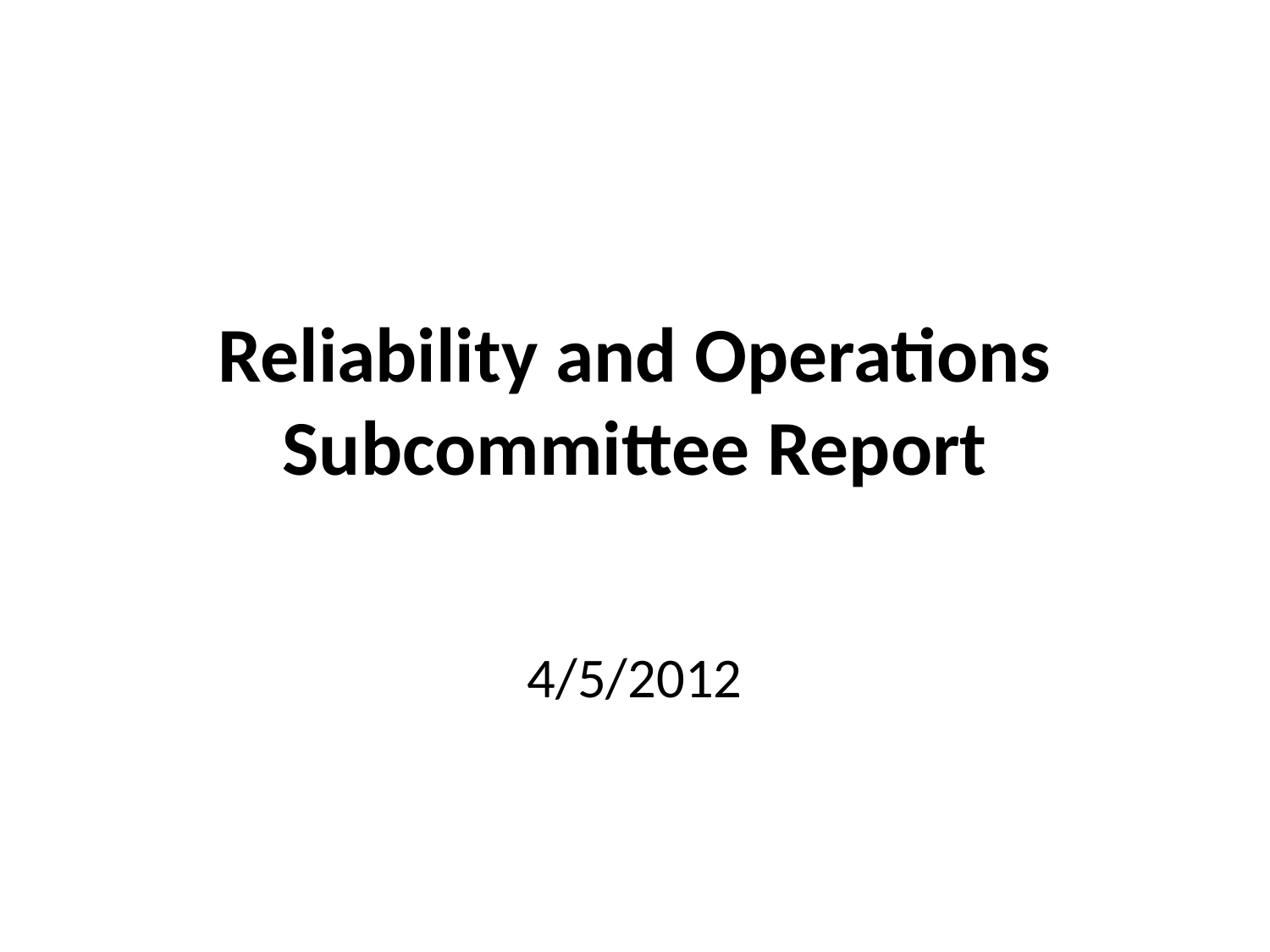

# Reliability and Operations Subcommittee Report
4/5/2012